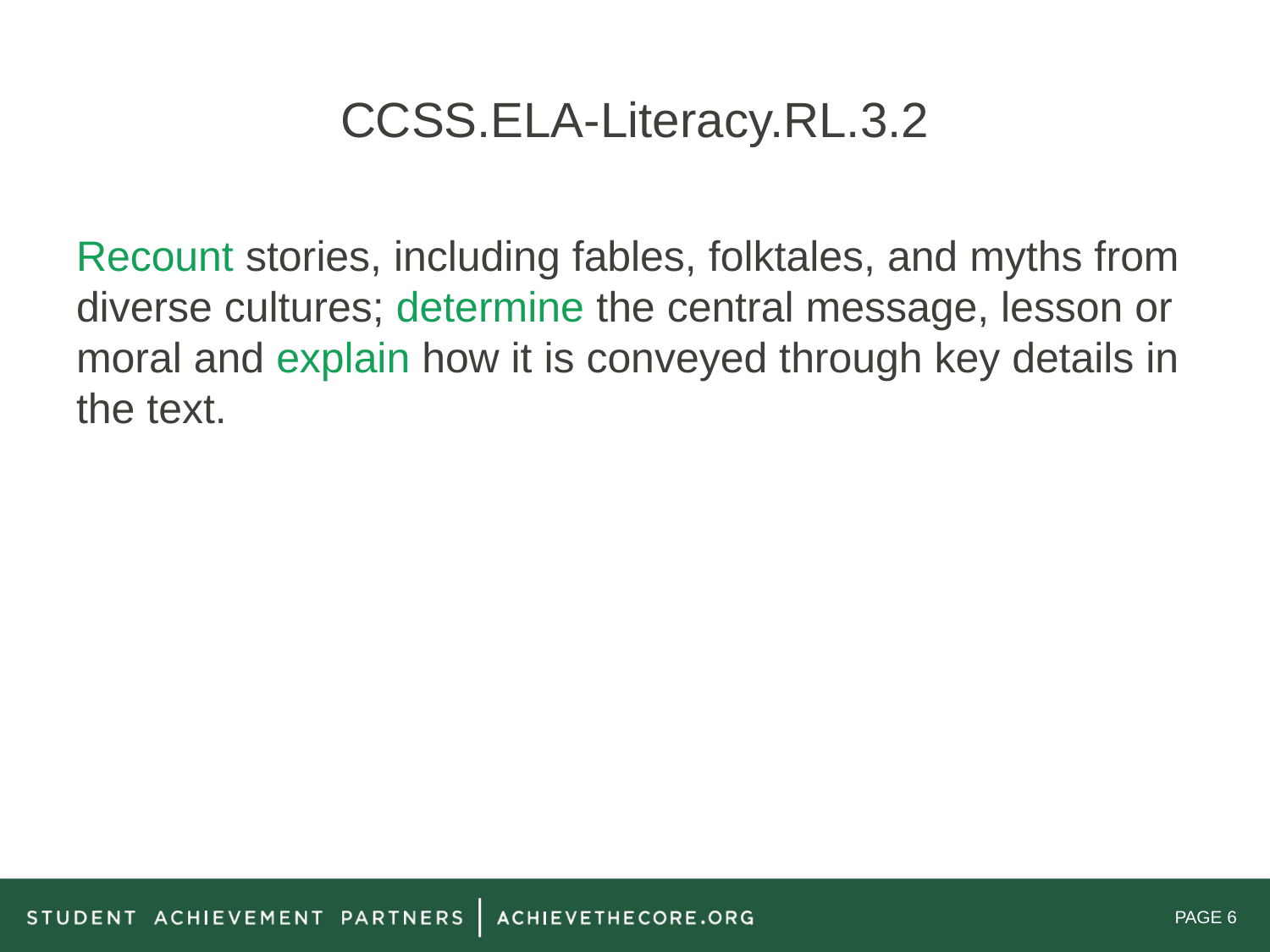

# CCSS.ELA-Literacy.RL.3.2
Recount stories, including fables, folktales, and myths from diverse cultures; determine the central message, lesson or moral and explain how it is conveyed through key details in the text.